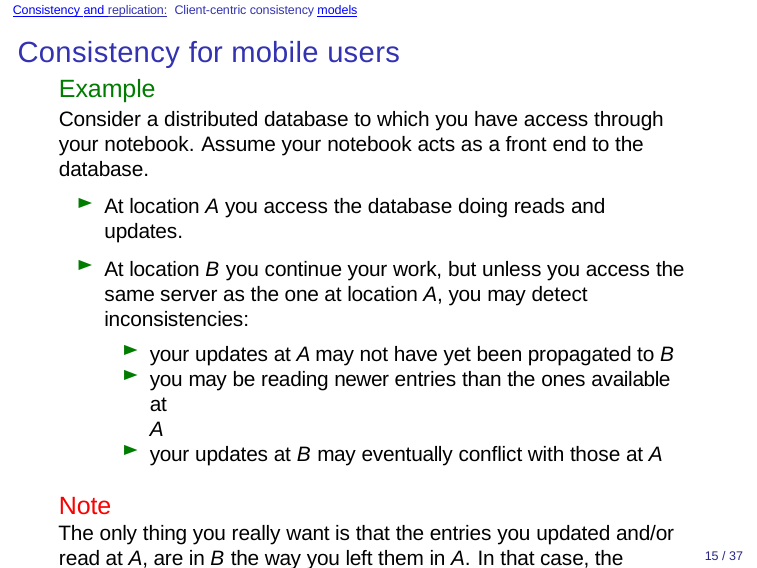

Consistency and replication: Client-centric consistency models
# Consistency for mobile users
Example
Consider a distributed database to which you have access through  your notebook. Assume your notebook acts as a front end to the  database.
At location A you access the database doing reads and updates.
At location B you continue your work, but unless you access the  same server as the one at location A, you may detect  inconsistencies:
your updates at A may not have yet been propagated to B
you may be reading newer entries than the ones available at
A
your updates at B may eventually conflict with those at A
Note
The only thing you really want is that the entries you updated and/or  read at A, are in B the way you left them in A. In that case, the  database will appear to be consistent to you.
15 / 37